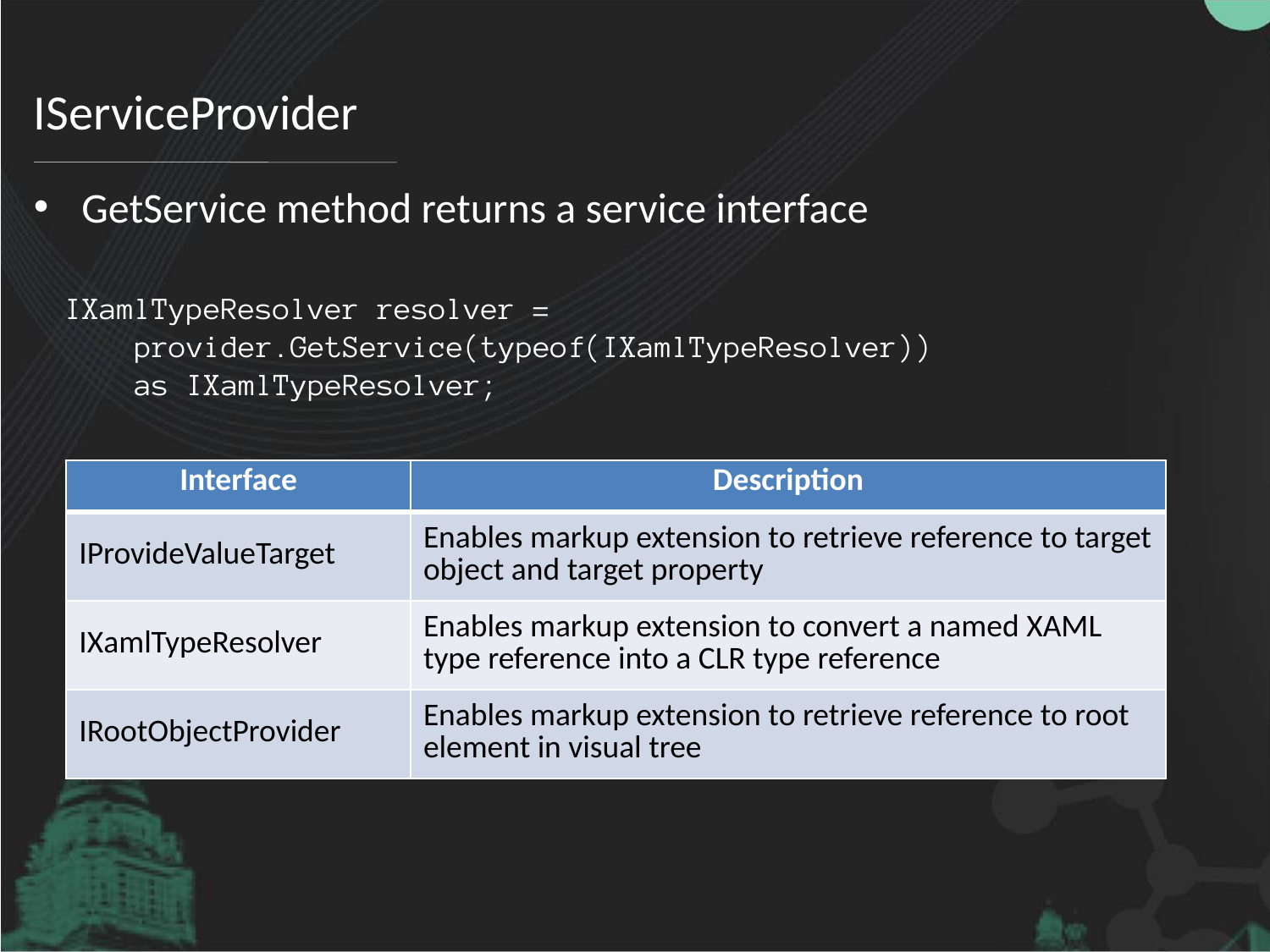

# IServiceProvider
GetService method returns a service interface
IXamlTypeResolver resolver =
    provider.GetService(typeof(IXamlTypeResolver))
    as IXamlTypeResolver;
| Interface | Description |
| --- | --- |
| IProvideValueTarget | Enables markup extension to retrieve reference to target object and target property |
| IXamlTypeResolver | Enables markup extension to convert a named XAML type reference into a CLR type reference |
| IRootObjectProvider | Enables markup extension to retrieve reference to root element in visual tree |